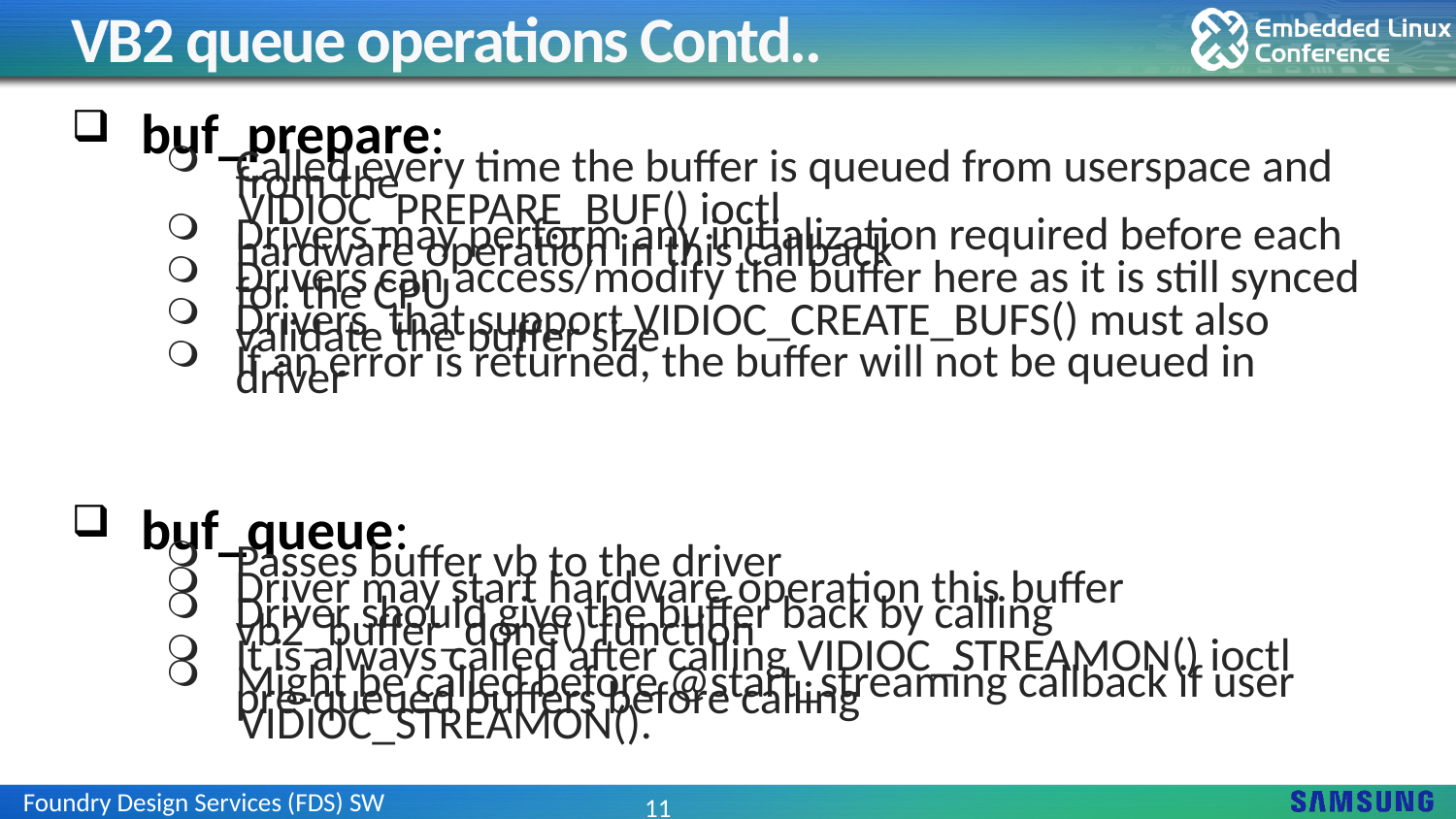

# VB2 queue operations Contd..
buf_prepare:
Called every time the buffer is queued from userspace and from the
       VIDIOC_PREPARE_BUF() ioctl
Drivers may perform any initialization required before each hardware operation in this callback
Drivers can access/modify the buffer here as it is still synced for the CPU
Drivers  that support VIDIOC_CREATE_BUFS() must also validate the buffer size
If an error is returned, the buffer will not be queued in driver

buf_queue:
Passes buffer vb to the driver
Driver may start hardware operation this buffer
Driver should give the buffer back by calling vb2_buffer_done() function
It is always called after calling VIDIOC_STREAMON() ioctl
Might be called before @start_streaming callback if user pre-queued buffers before calling
       VIDIOC_STREAMON().